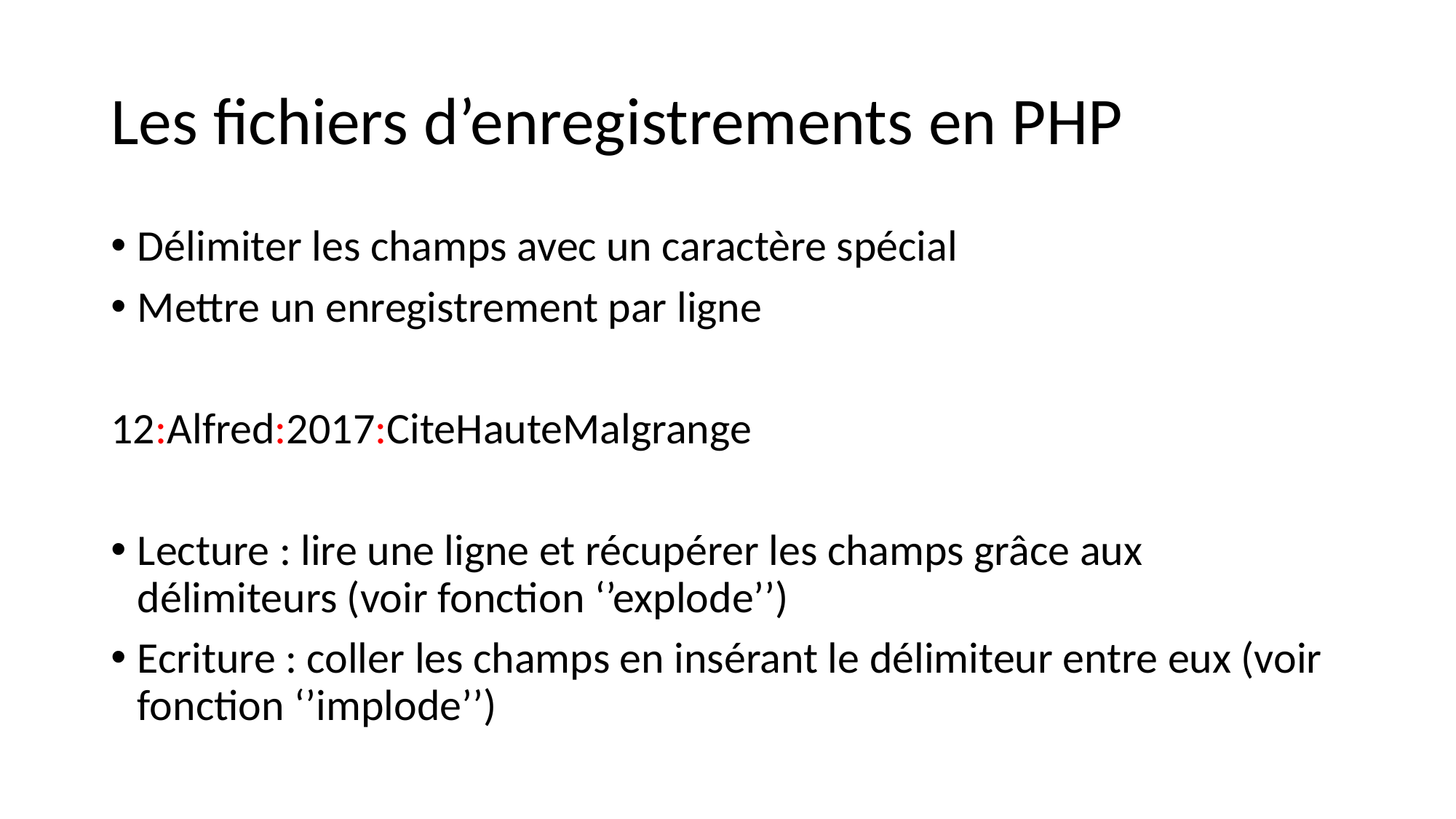

# Les fichiers d’enregistrements en PHP
Délimiter les champs avec un caractère spécial
Mettre un enregistrement par ligne

12:Alfred:2017:CiteHauteMalgrange

Lecture : lire une ligne et récupérer les champs grâce aux délimiteurs (voir fonction ‘’explode’’)
Ecriture : coller les champs en insérant le délimiteur entre eux (voir fonction ‘’implode’’)